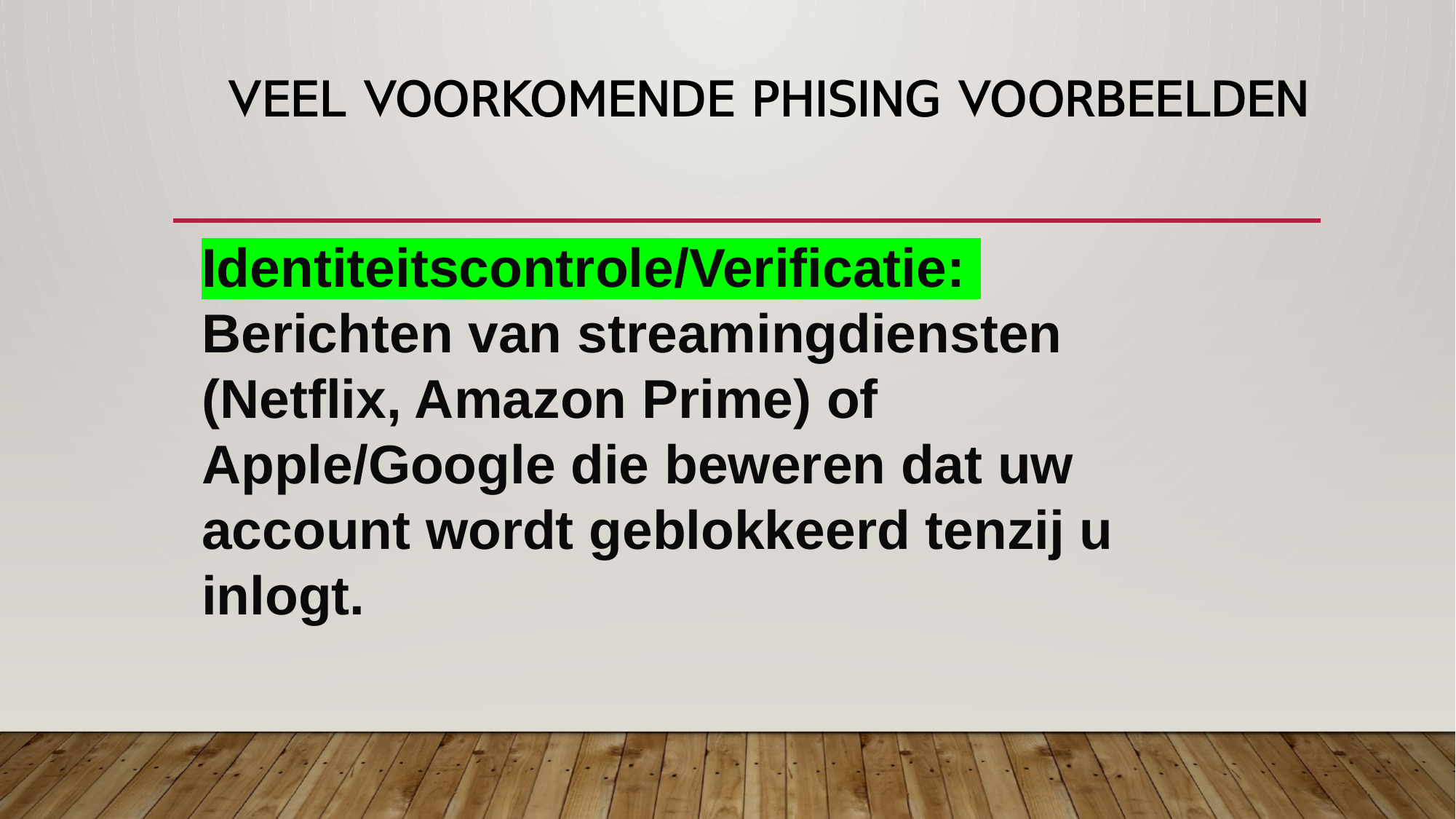

# VEEL VOORKOMENDE PHISING VOORBEELDEN
Identiteitscontrole/Verificatie:
Berichten van streamingdiensten (Netflix, Amazon Prime) of Apple/Google die beweren dat uw account wordt geblokkeerd tenzij u inlogt.